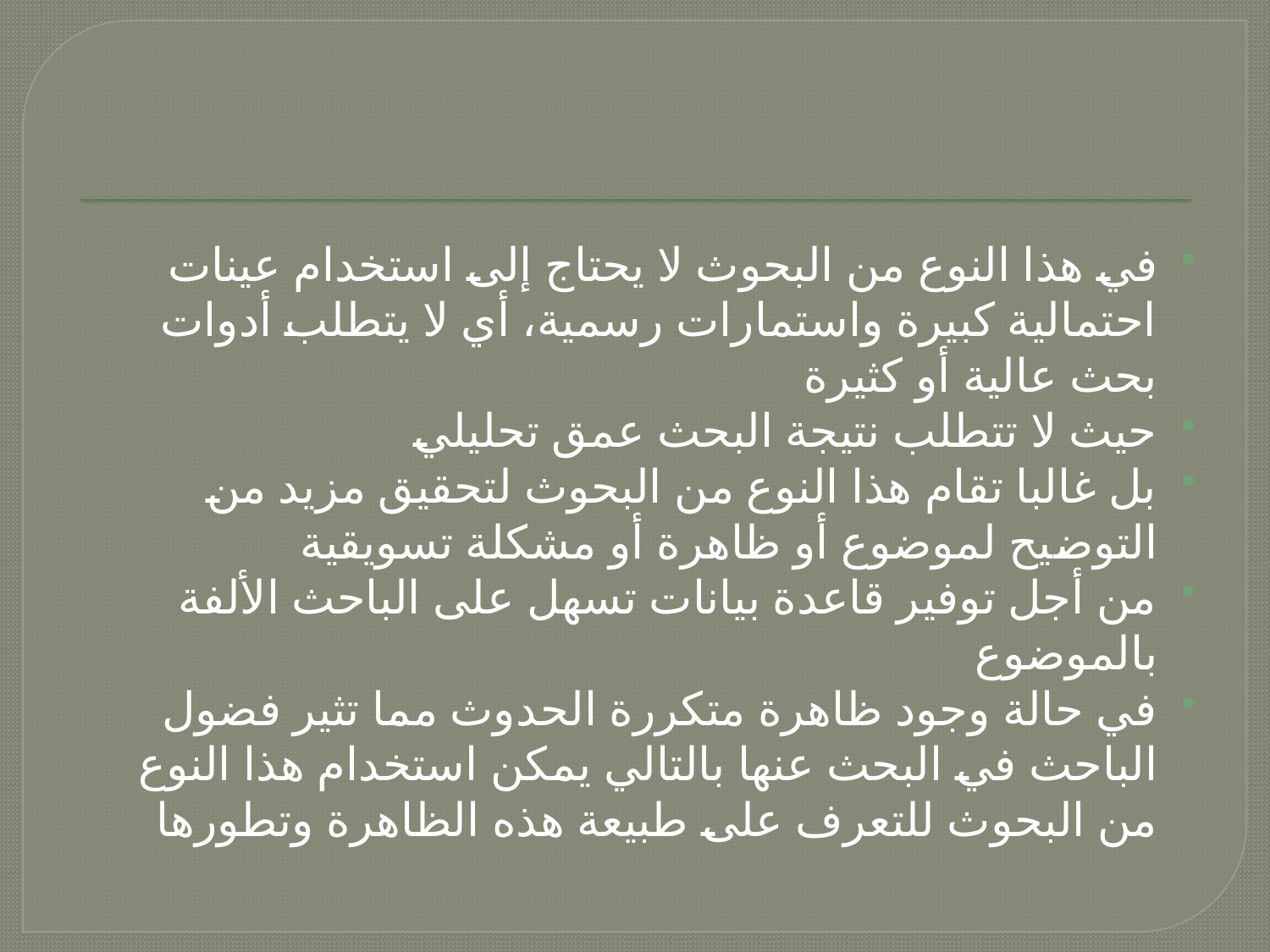

#
في هذا النوع من البحوث لا يحتاج إلى استخدام عينات احتمالية كبيرة واستمارات رسمية، أي لا يتطلب أدوات بحث عالية أو كثيرة
حيث لا تتطلب نتيجة البحث عمق تحليلي
بل غالبا تقام هذا النوع من البحوث لتحقيق مزيد من التوضيح لموضوع أو ظاهرة أو مشكلة تسويقية
من أجل توفير قاعدة بيانات تسهل على الباحث الألفة بالموضوع
في حالة وجود ظاهرة متكررة الحدوث مما تثير فضول الباحث في البحث عنها بالتالي يمكن استخدام هذا النوع من البحوث للتعرف على طبيعة هذه الظاهرة وتطورها